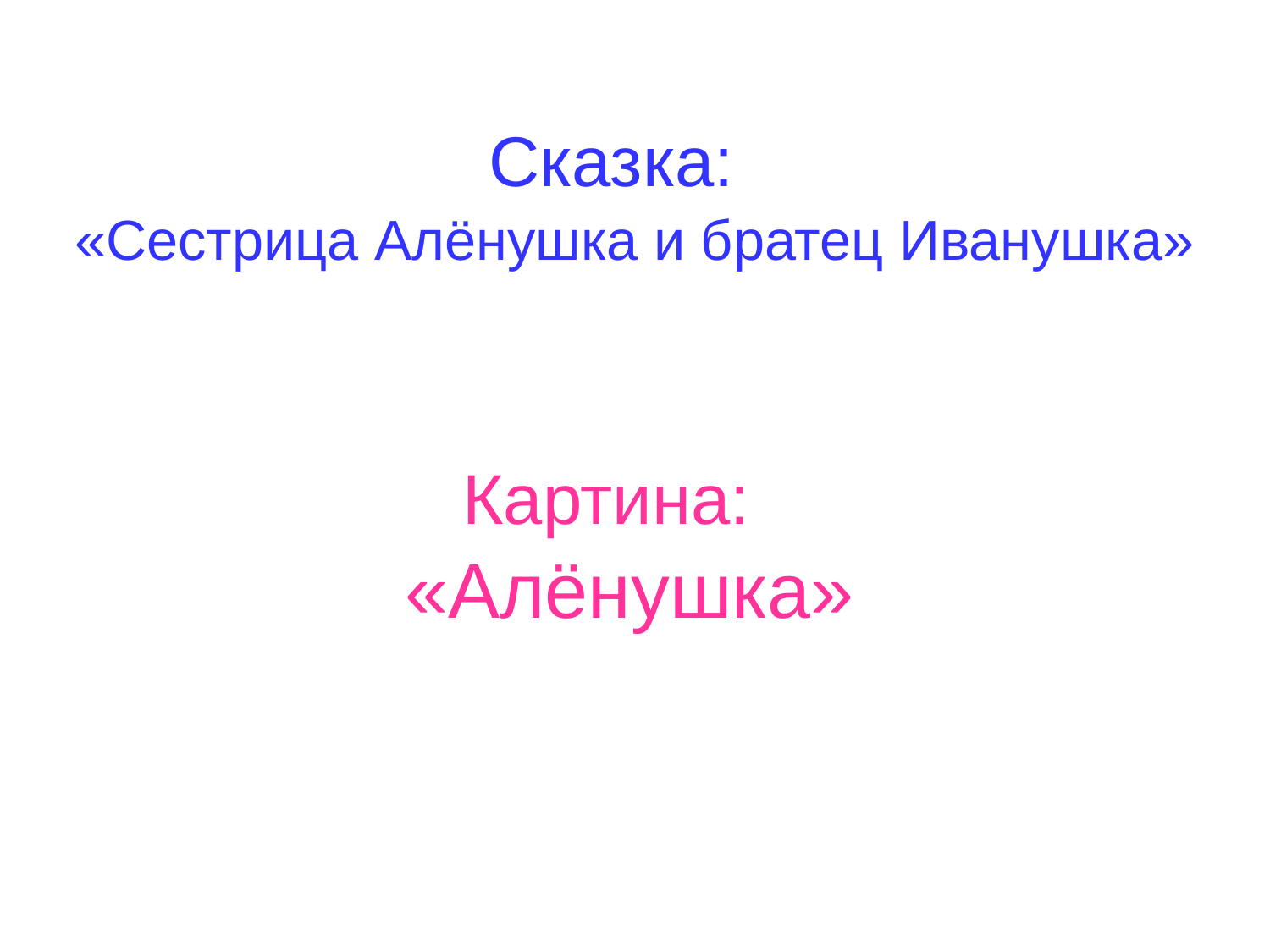

# Сказка: «Сестрица Алёнушка и братец Иванушка»
Картина:
«Алёнушка»